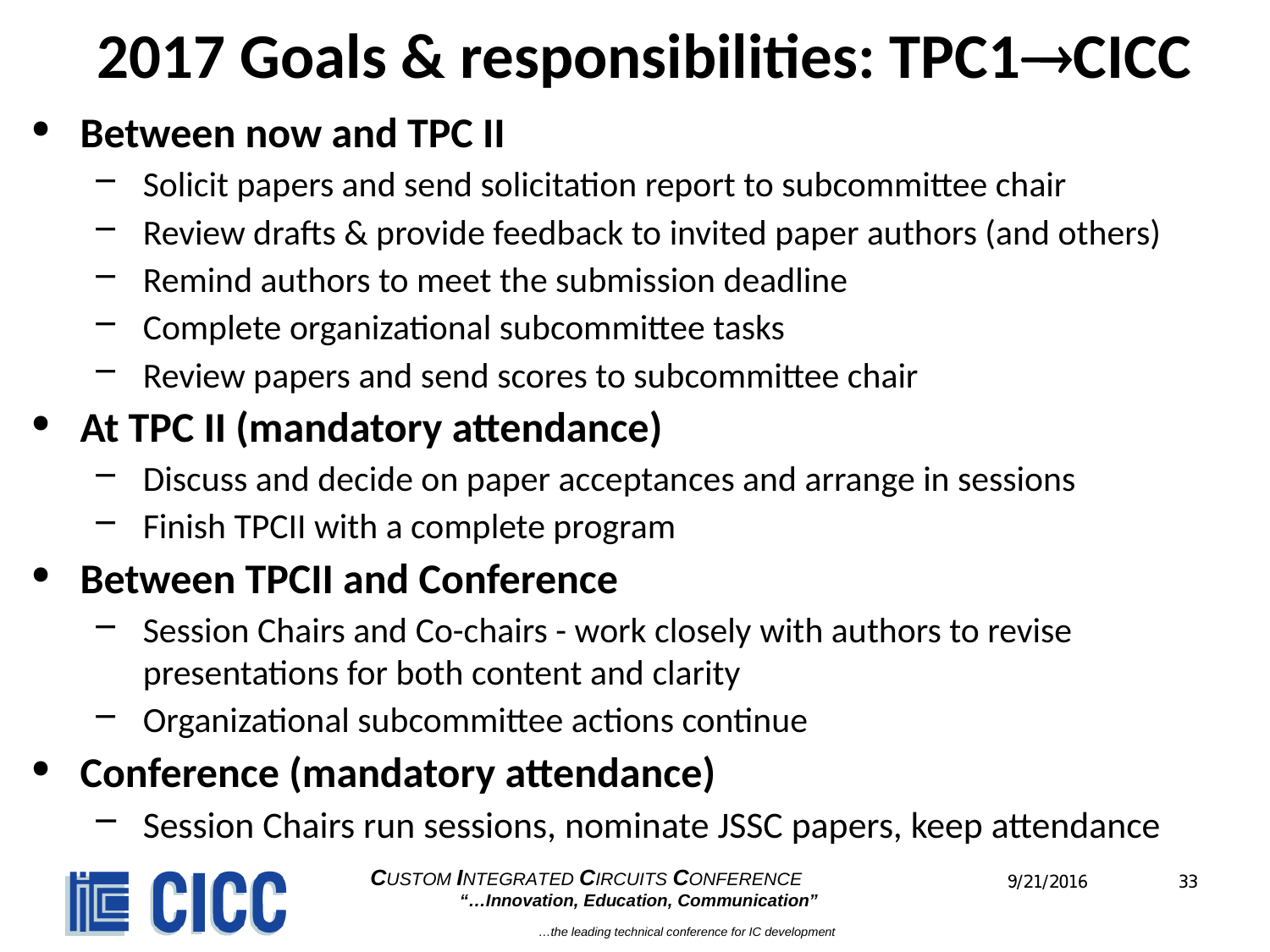

# 2017 Goals & responsibilities: TPC1→CICC
Between now and TPC II
Solicit papers and send solicitation report to subcommittee chair
Review drafts & provide feedback to invited paper authors (and others)
Remind authors to meet the submission deadline
Complete organizational subcommittee tasks
Review papers and send scores to subcommittee chair
At TPC II (mandatory attendance)
Discuss and decide on paper acceptances and arrange in sessions
Finish TPCII with a complete program
Between TPCII and Conference
Session Chairs and Co-chairs - work closely with authors to revise presentations for both content and clarity
Organizational subcommittee actions continue
Conference (mandatory attendance)
Session Chairs run sessions, nominate JSSC papers, keep attendance